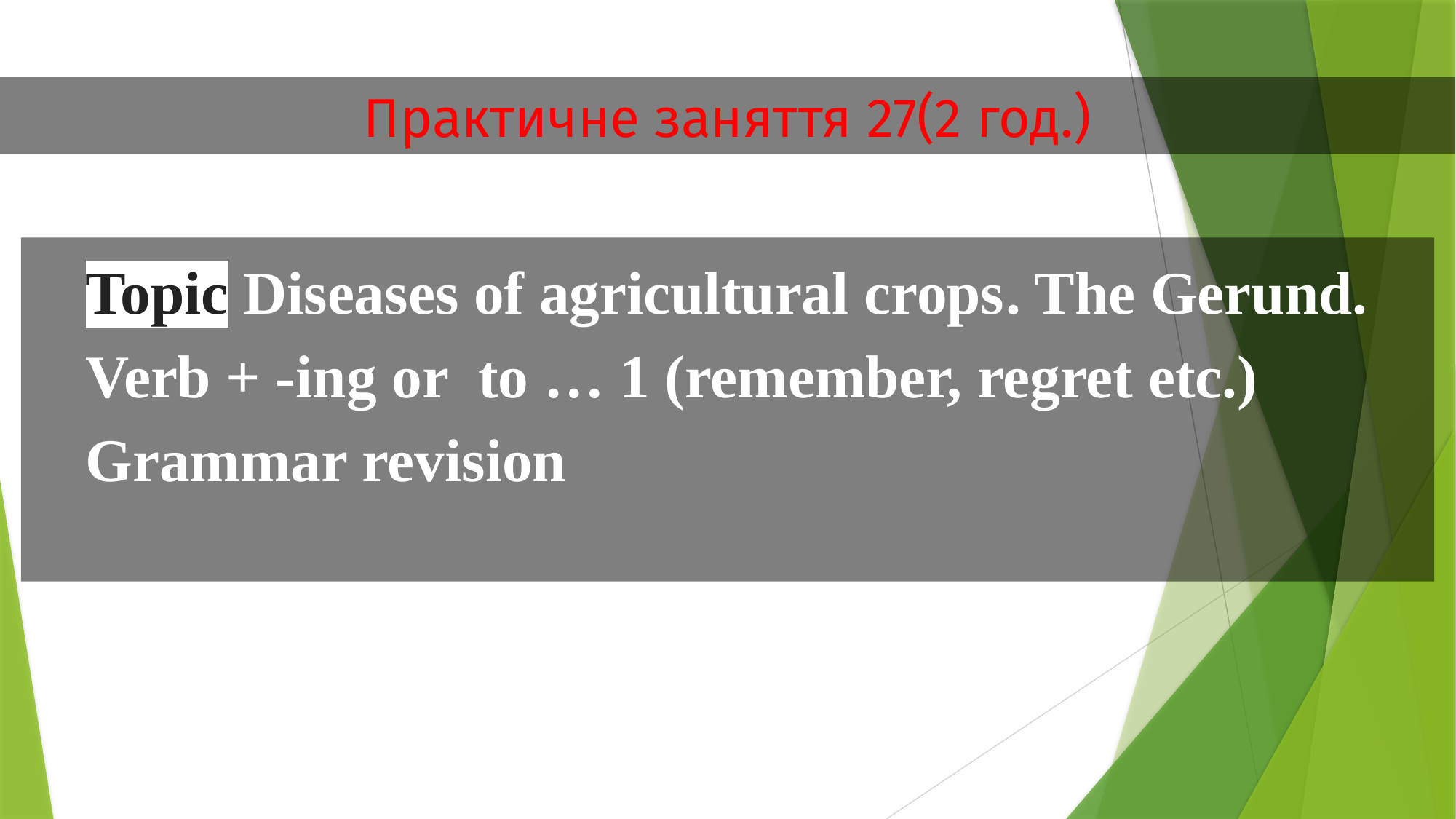

Практичне заняття 27(2 год.)
Topic Diseases of agricultural crops. The Gerund. Verb + -ing or  to … 1 (remember, regret etc.) Grammar revision